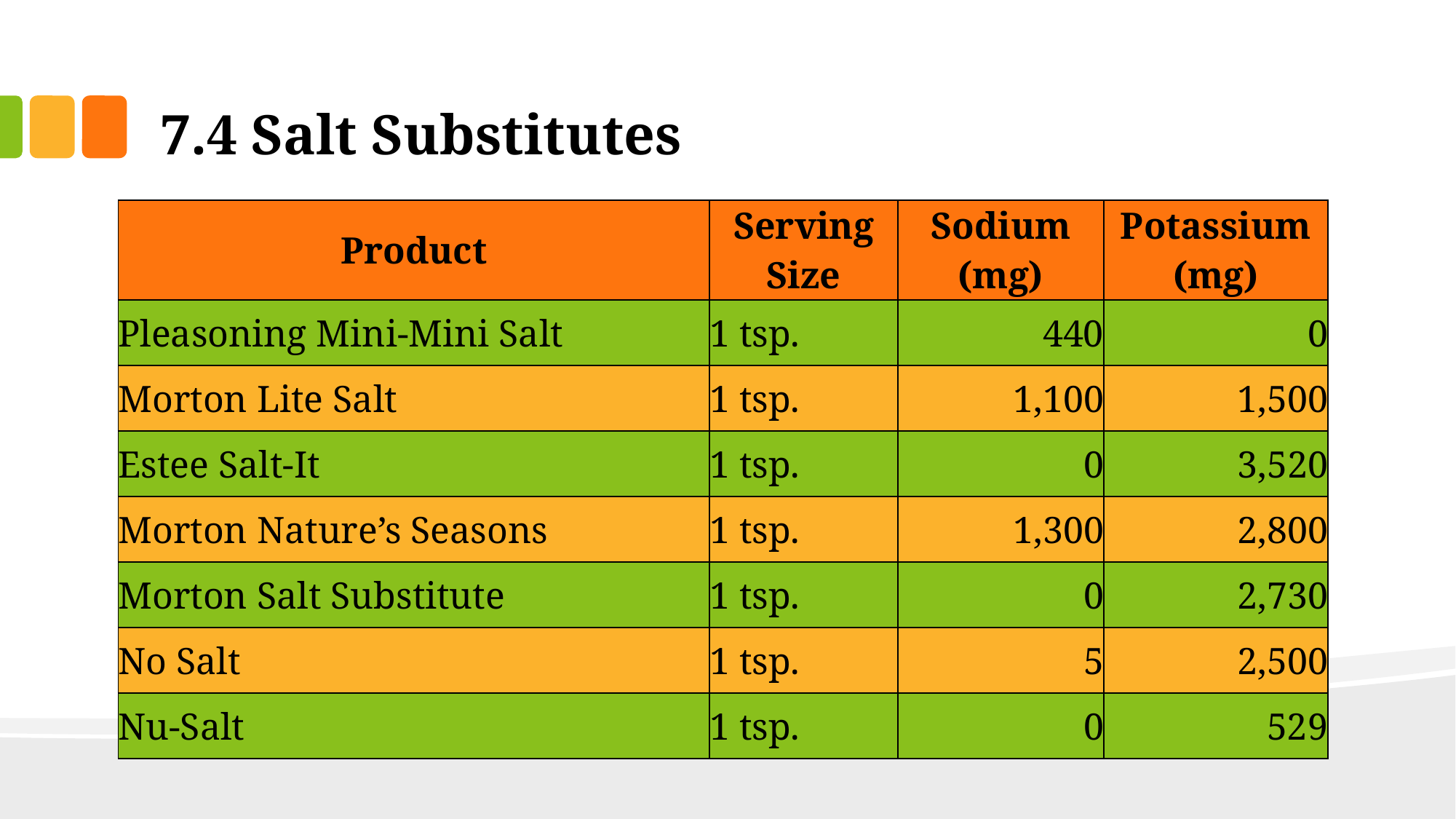

# 7.4 Salt Substitutes
| Product | Serving Size | Sodium (mg) | Potassium (mg) |
| --- | --- | --- | --- |
| Pleasoning Mini-Mini Salt | 1 tsp. | 440 | 0 |
| Morton Lite Salt | 1 tsp. | 1,100 | 1,500 |
| Estee Salt-It | 1 tsp. | 0 | 3,520 |
| Morton Nature’s Seasons | 1 tsp. | 1,300 | 2,800 |
| Morton Salt Substitute | 1 tsp. | 0 | 2,730 |
| No Salt | 1 tsp. | 5 | 2,500 |
| Nu-Salt | 1 tsp. | 0 | 529 |